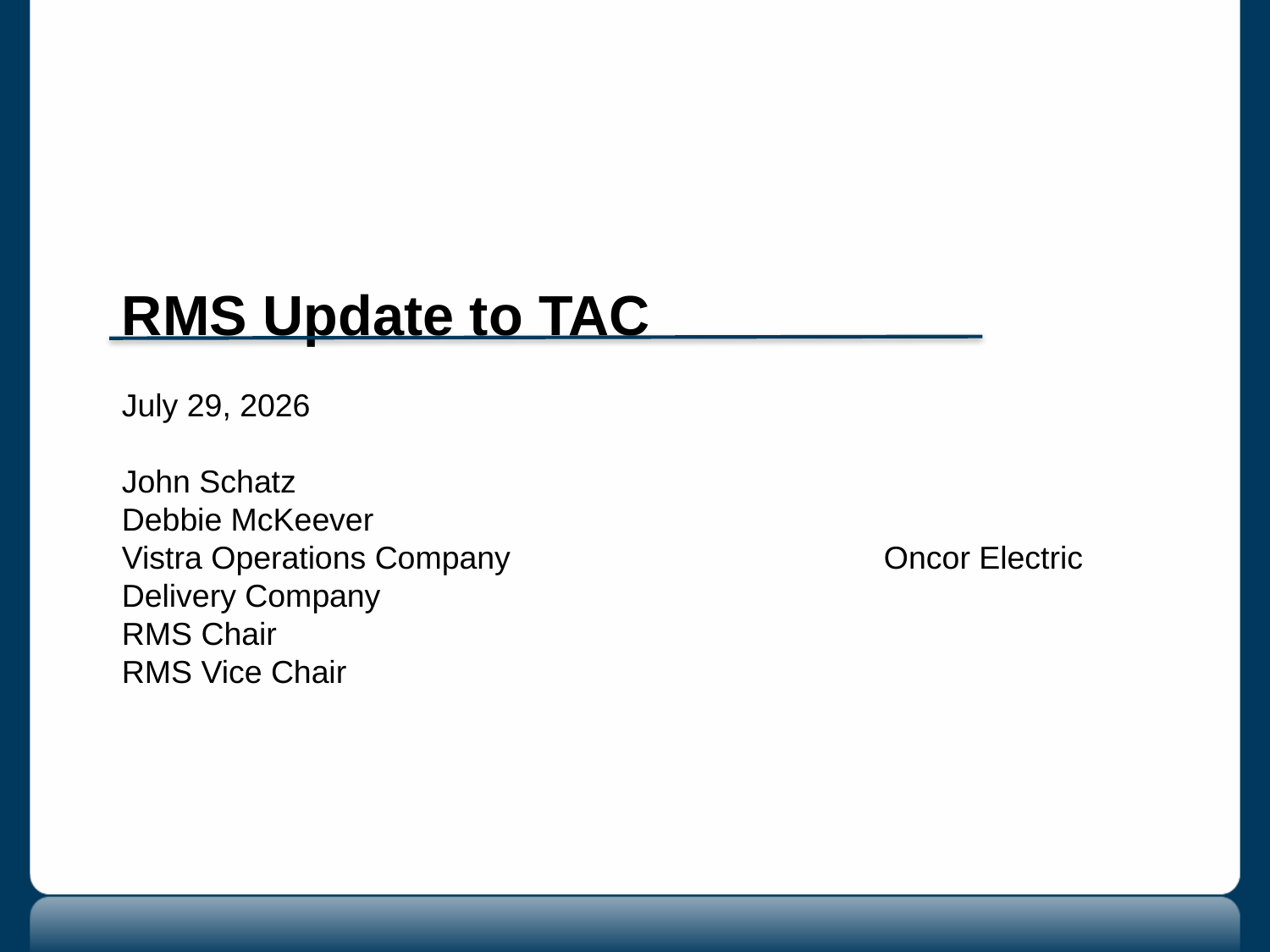

RMS Update to TAC

July 29, 2026

John Schatz							Debbie McKeever
Vistra Operations Company			Oncor Electric Delivery Company
RMS Chair							RMS Vice Chair